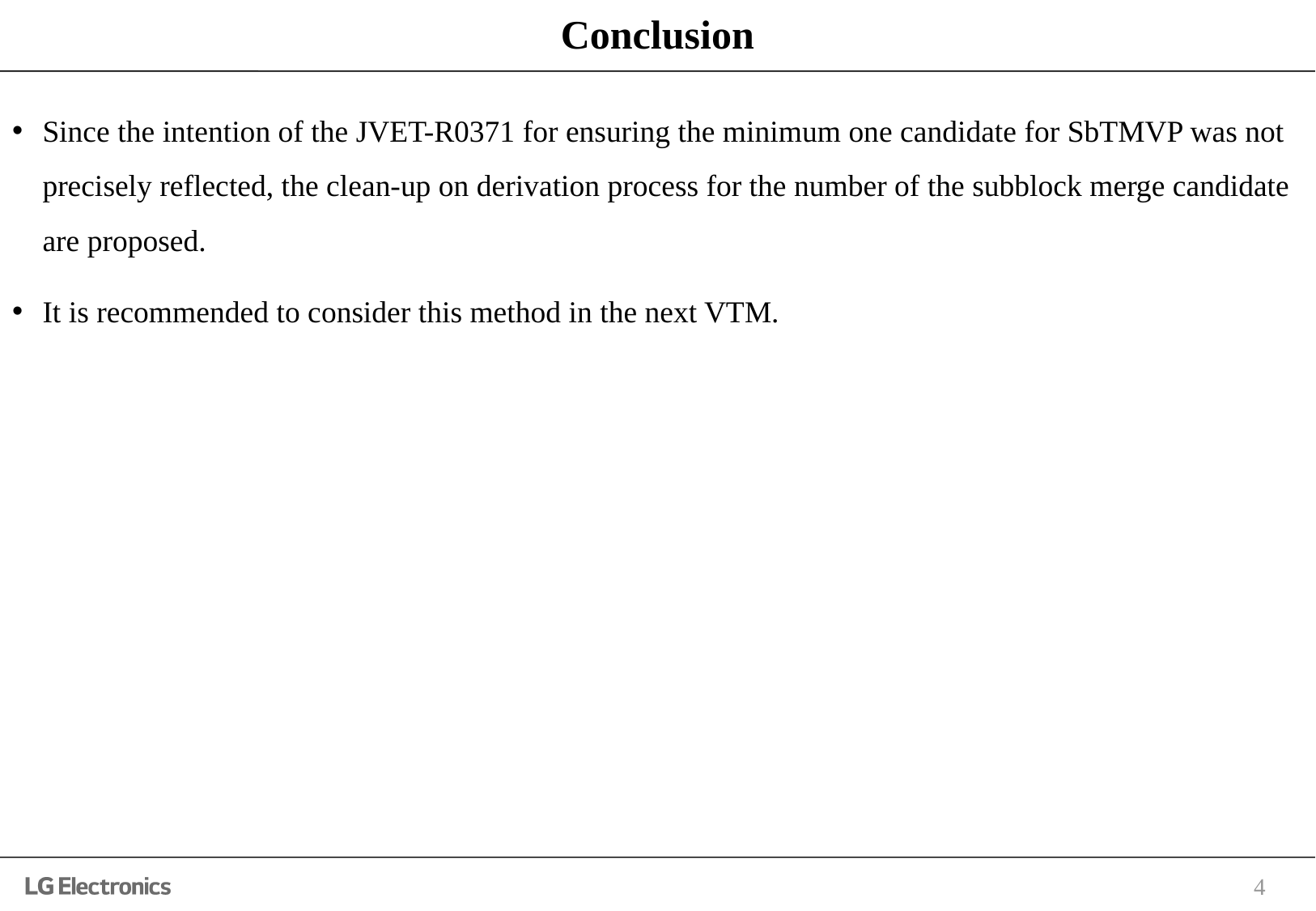

# Conclusion
Since the intention of the JVET-R0371 for ensuring the minimum one candidate for SbTMVP was not precisely reflected, the clean-up on derivation process for the number of the subblock merge candidate are proposed.
It is recommended to consider this method in the next VTM.
4